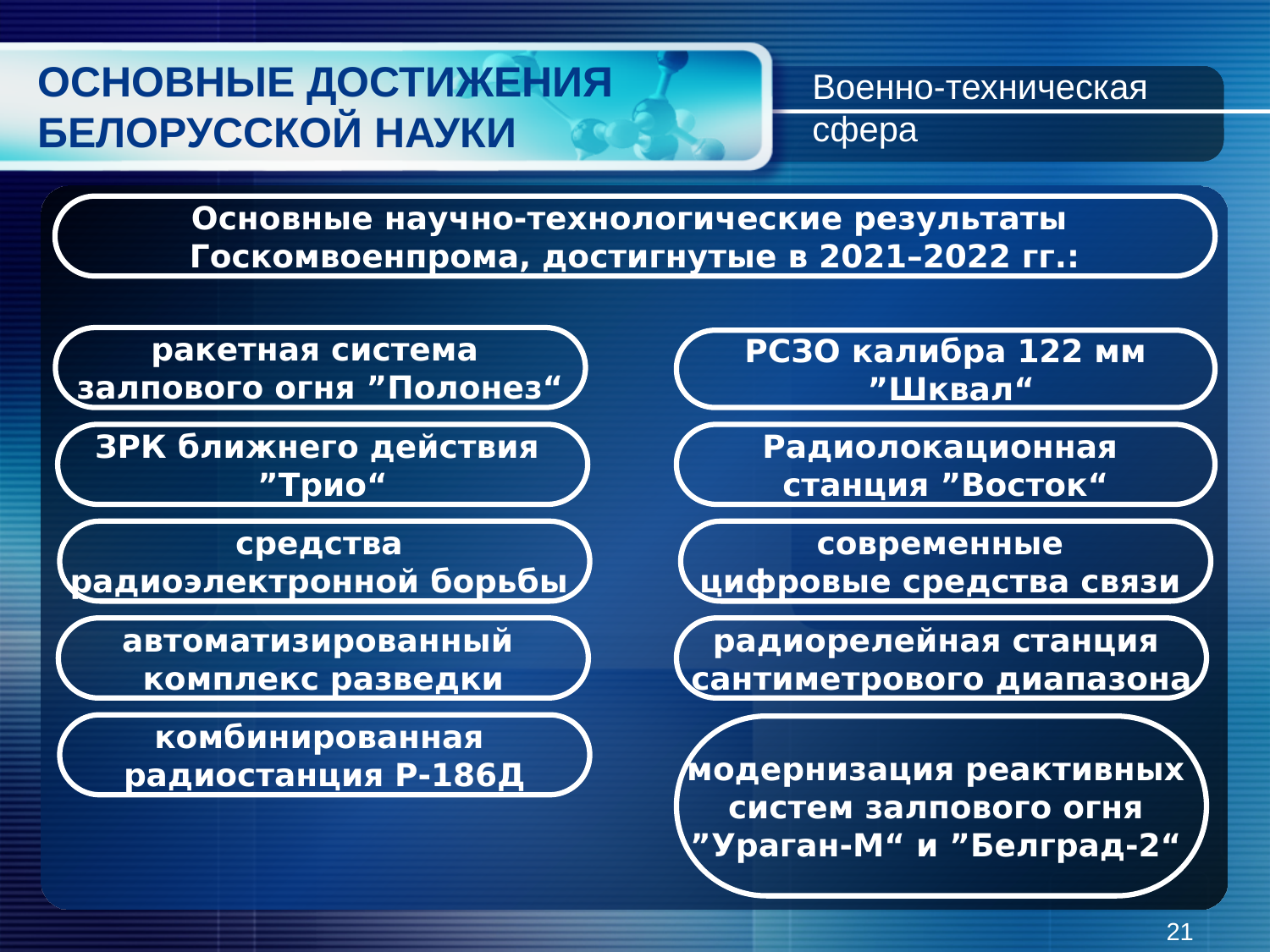

Военно-техническая сфера
# ОСНОВНЫЕ ДОСТИЖЕНИЯ БЕЛОРУССКОЙ НАУКИ
Основные научно-технологические результаты
Госкомвоенпрома, достигнутые в 2021–2022 гг.:
ракетная система
залпового огня ”Полонез“
РСЗО калибра 122 мм
 ”Шквал“
ЗРК ближнего действия
”Трио“
Радиолокационная
станция ”Восток“
средства
радиоэлектронной борьбы
современные
цифровые средства связи
автоматизированный
комплекс разведки
радиорелейная станция
сантиметрового диапазона
комбинированная
радиостанция Р-186Д
модернизация реактивных
систем залпового огня
”Ураган-М“ и ”Белград-2“
21